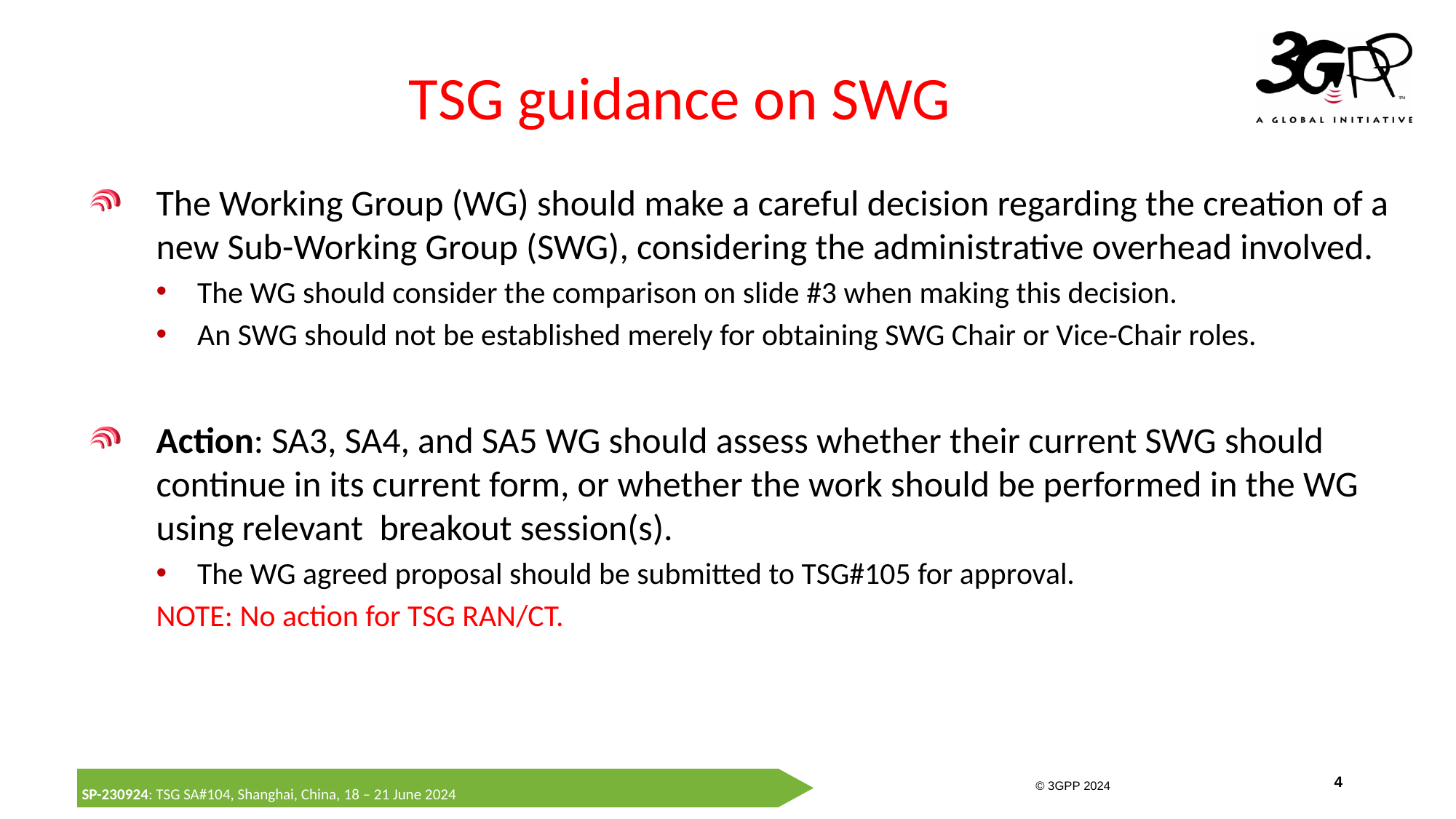

# TSG guidance on SWG
The Working Group (WG) should make a careful decision regarding the creation of a new Sub-Working Group (SWG), considering the administrative overhead involved.
The WG should consider the comparison on slide #3 when making this decision.
An SWG should not be established merely for obtaining SWG Chair or Vice-Chair roles.

Action: SA3, SA4, and SA5 WG should assess whether their current SWG should continue in its current form, or whether the work should be performed in the WG using relevant  breakout session(s).
The WG agreed proposal should be submitted to TSG#105 for approval.
NOTE: No action for TSG RAN/CT.